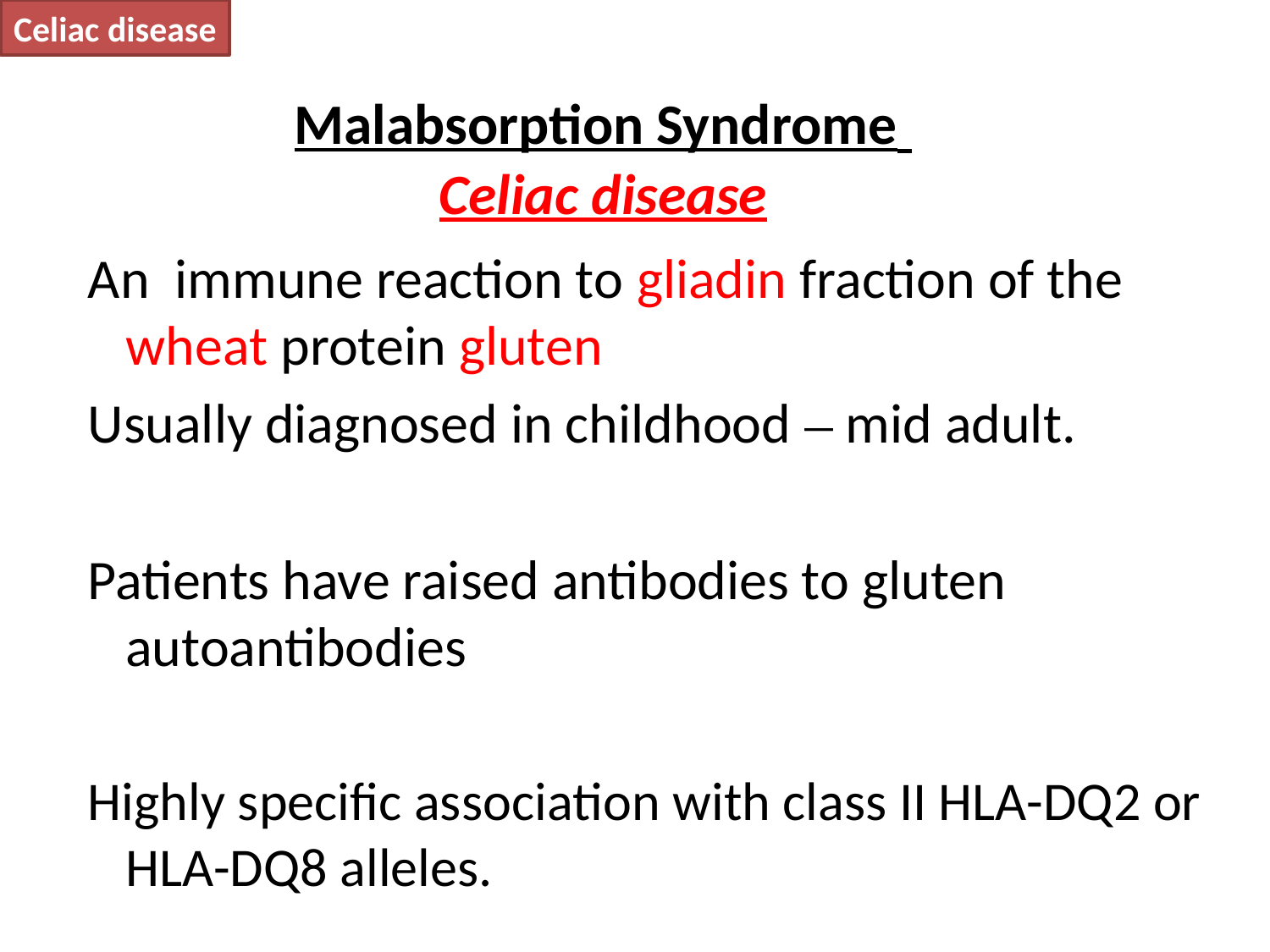

Celiac disease
# Malabsorption Syndrome Celiac disease
An  immune reaction to gliadin fraction of the wheat protein gluten
Usually diagnosed in childhood – mid adult.

Patients have raised antibodies to gluten autoantibodies

Highly specific association with class II HLA-DQ2 or HLA-DQ8 alleles.